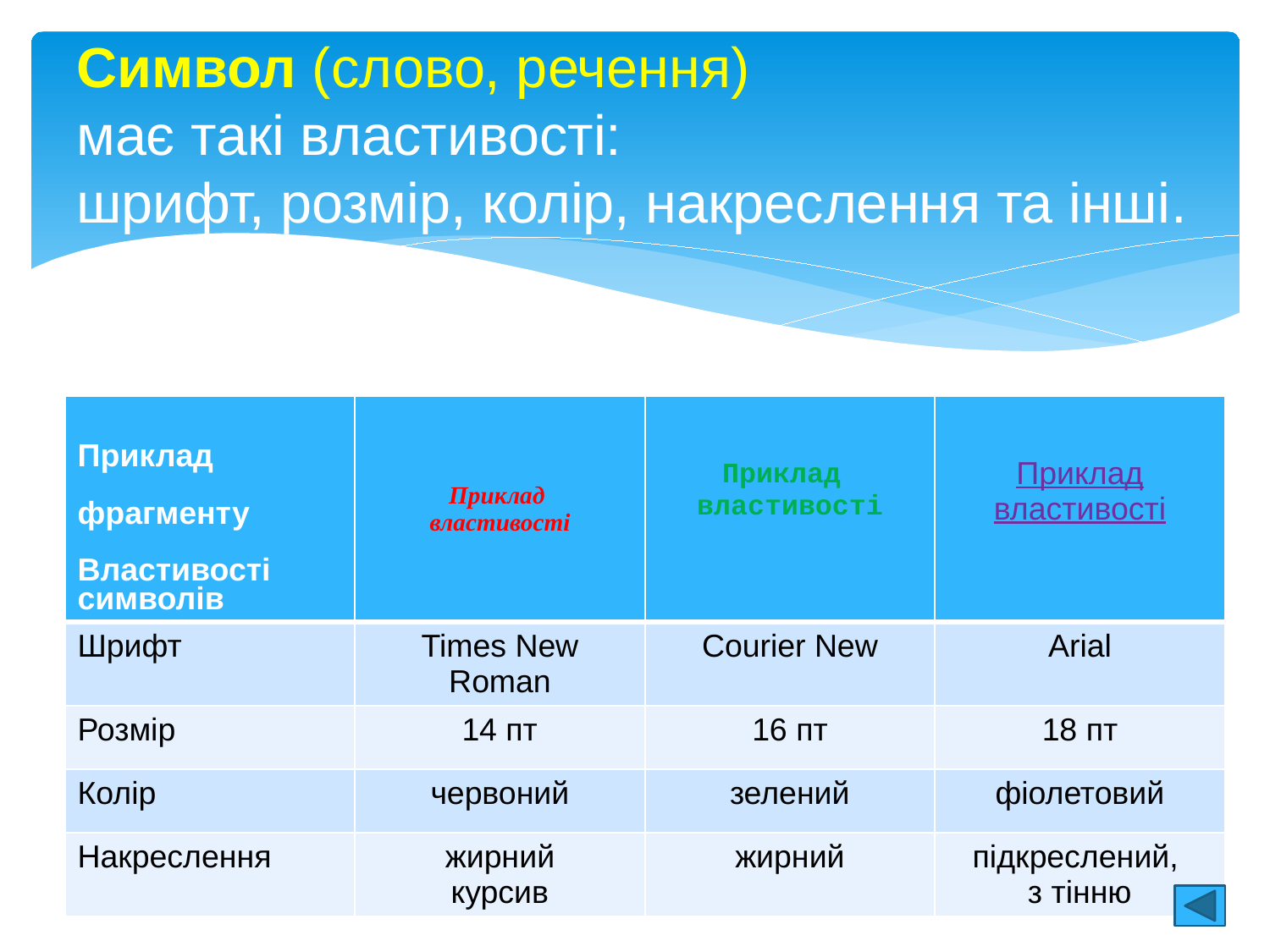

# Символ (слово, речення) має такі властивості: шрифт, розмір, колір, накреслення та інші.
| Приклад фрагменту Властивості символів | Приклад властивості | Приклад властивості | Приклад властивості |
| --- | --- | --- | --- |
| Шрифт | Times New Roman | Courier New | Arial |
| Розмір | 14 пт | 16 пт | 18 пт |
| Колір | червоний | зелений | фіолетовий |
| Накреслення | жирний курсив | жирний | підкреслений, з тінню |